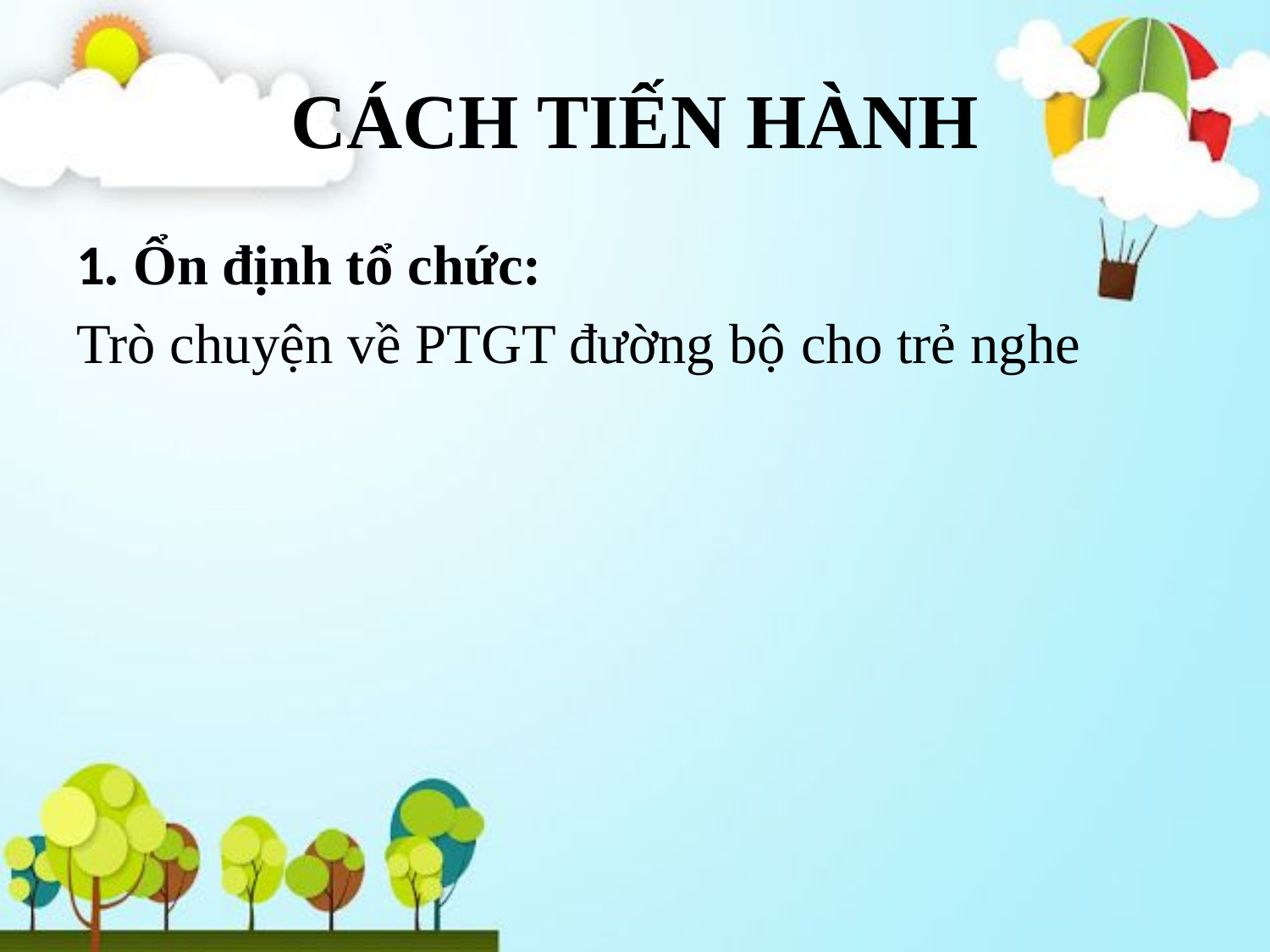

# CÁCH TIẾN HÀNH
1. Ổn định tổ chức:
Trò chuyện về PTGT đường bộ cho trẻ nghe